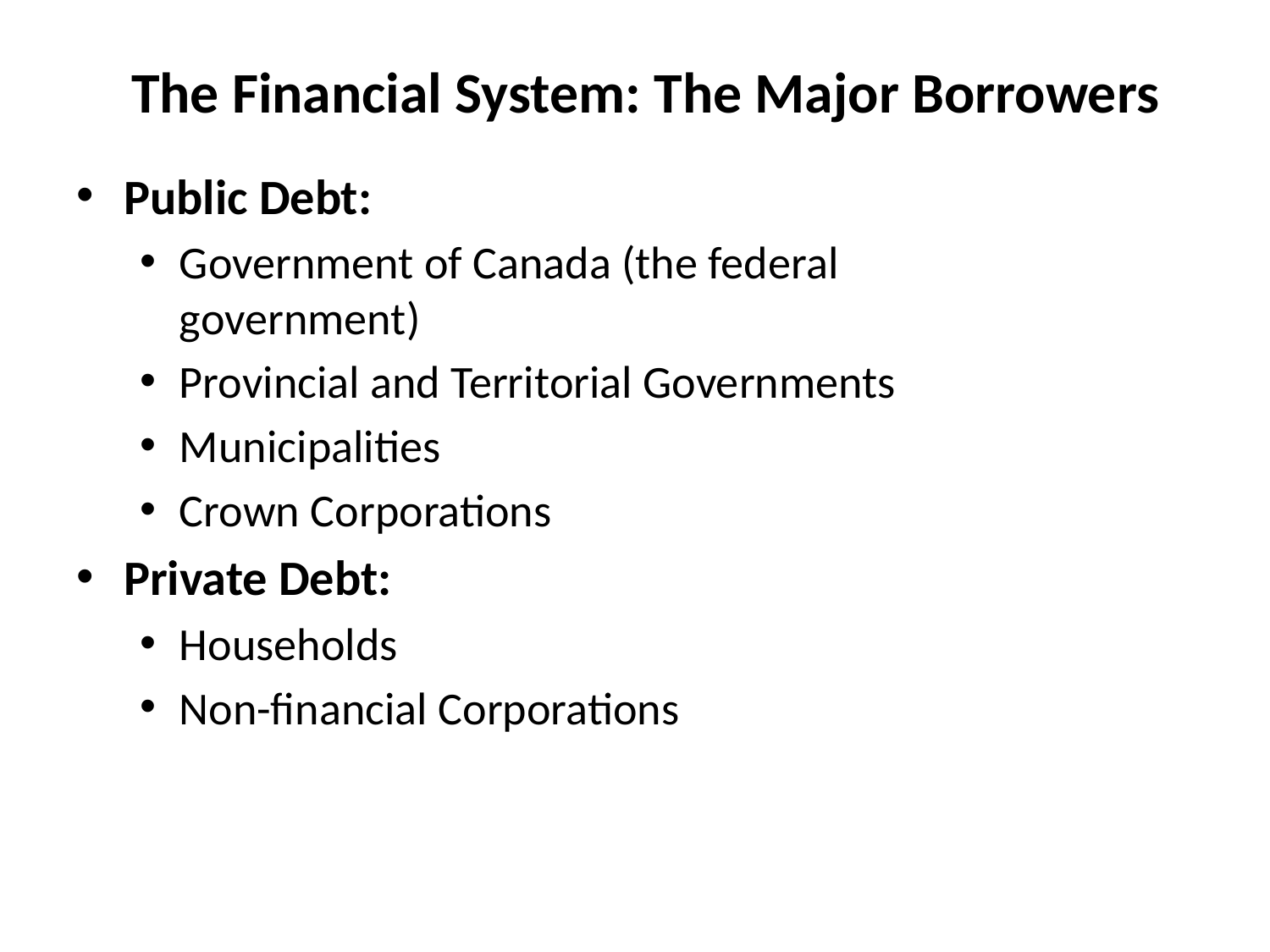

# The Financial System: The Major Borrowers
Public Debt:
Government of Canada (the federal government)
Provincial and Territorial Governments
Municipalities
Crown Corporations
Private Debt:
Households
Non-financial Corporations

Booth/Cleary Introduction to Corporate Finance, Second Edition
20